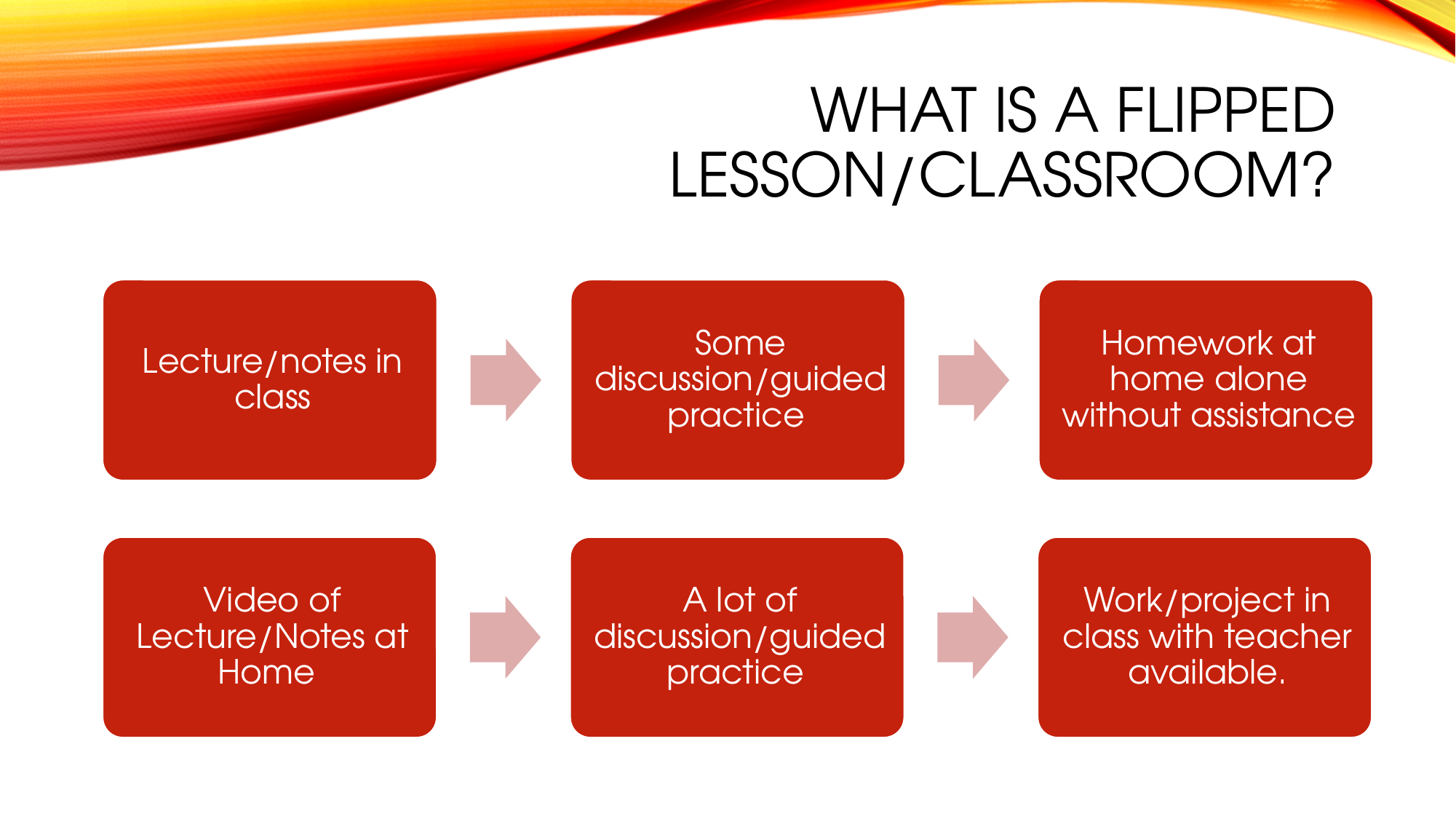

# What is a flipped lesson/classroom?
Lecture/notes in class

Some discussion/guided practice

Homework at home alone without assistance
Video of Lecture/Notes at Home

A lot of discussion/guided practice

Work/project in class with teacher available.